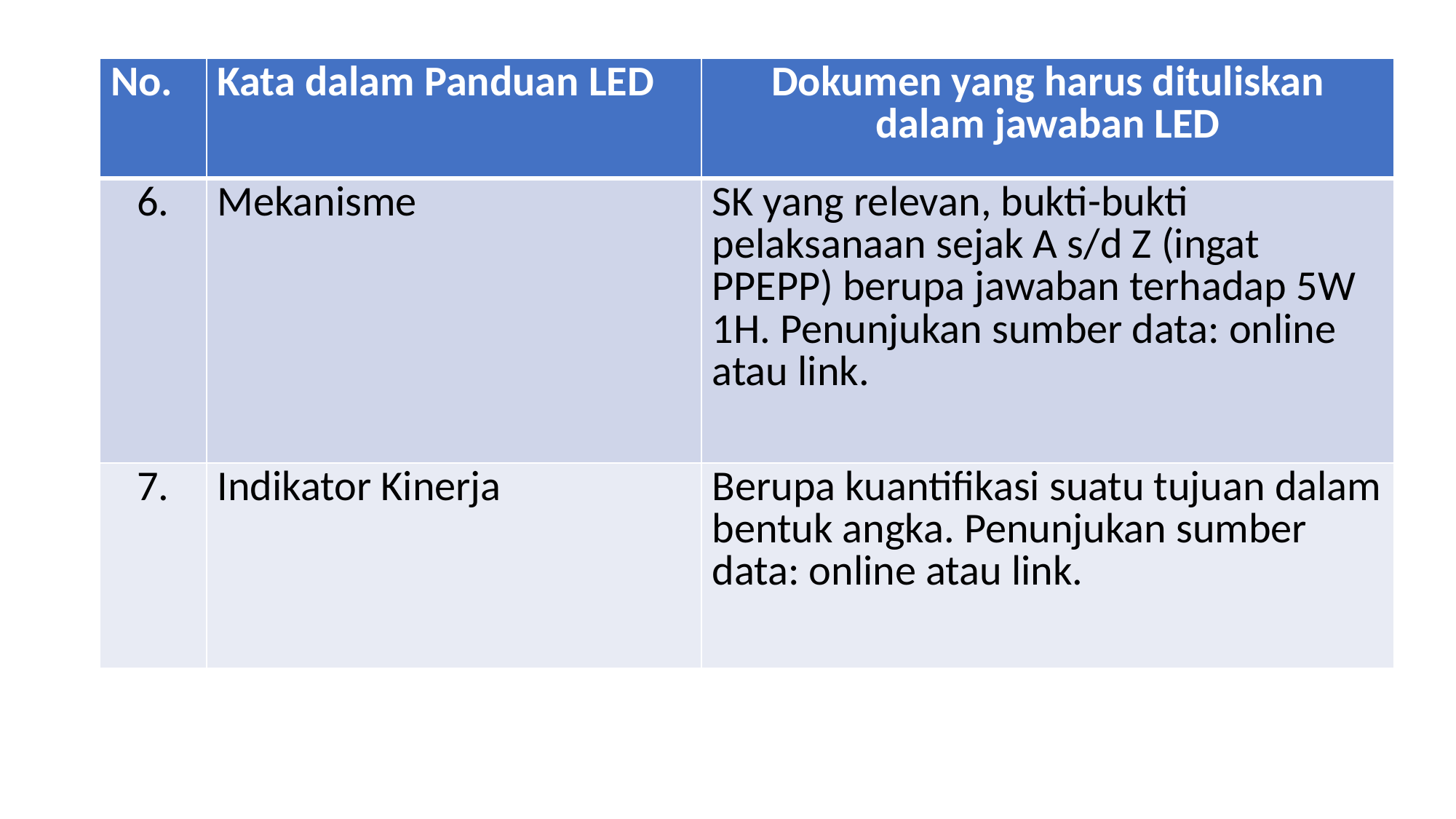

| No. | Kata dalam Panduan LED | Dokumen yang harus dituliskan dalam jawaban LED |
| --- | --- | --- |
| 6. | Mekanisme | SK yang relevan, bukti-bukti pelaksanaan sejak A s/d Z (ingat PPEPP) berupa jawaban terhadap 5W 1H. Penunjukan sumber data: online atau link. |
| 7. | Indikator Kinerja | Berupa kuantifikasi suatu tujuan dalam bentuk angka. Penunjukan sumber data: online atau link. |